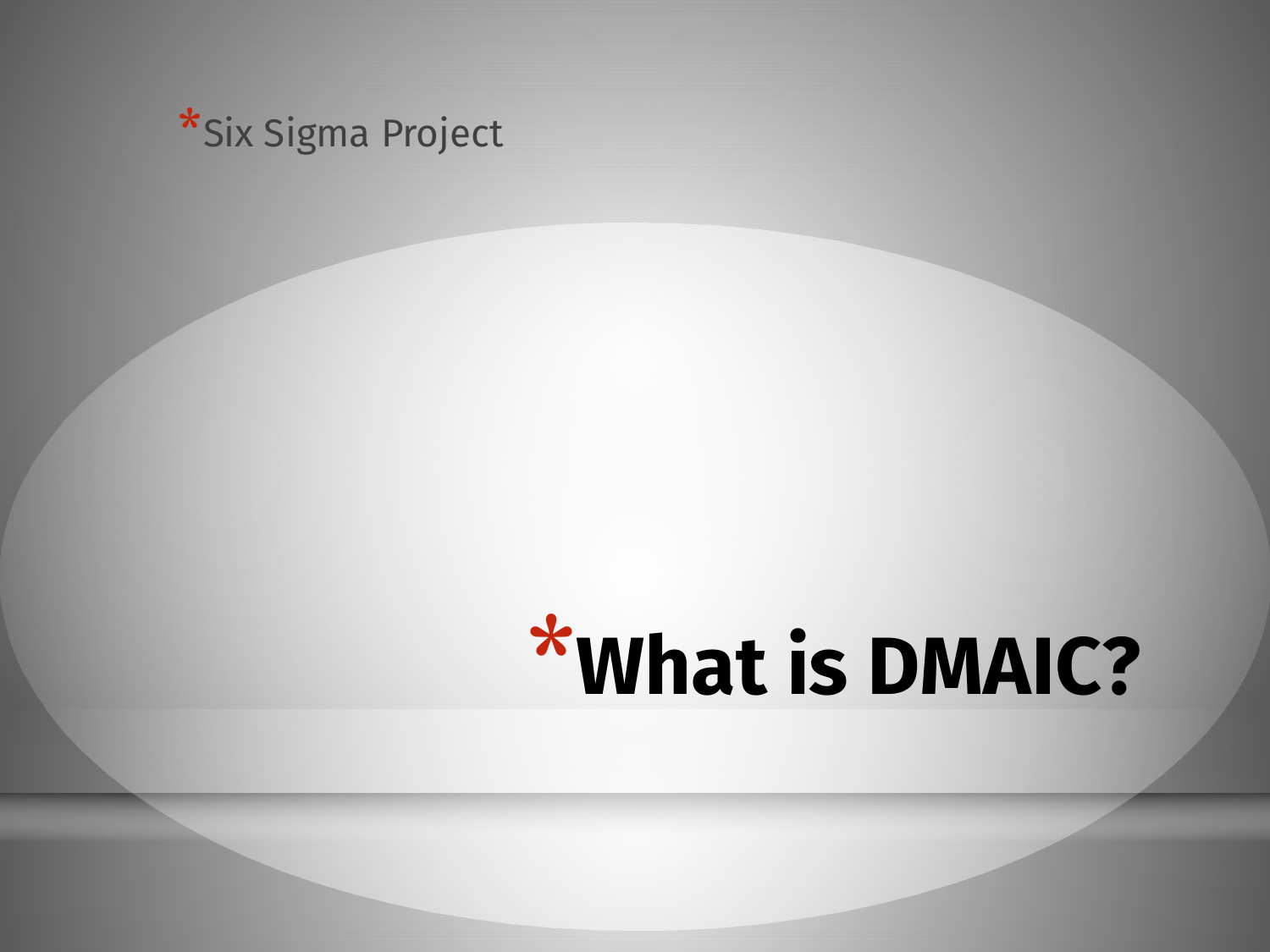

Six Sigma Project
# What is DMAIC?